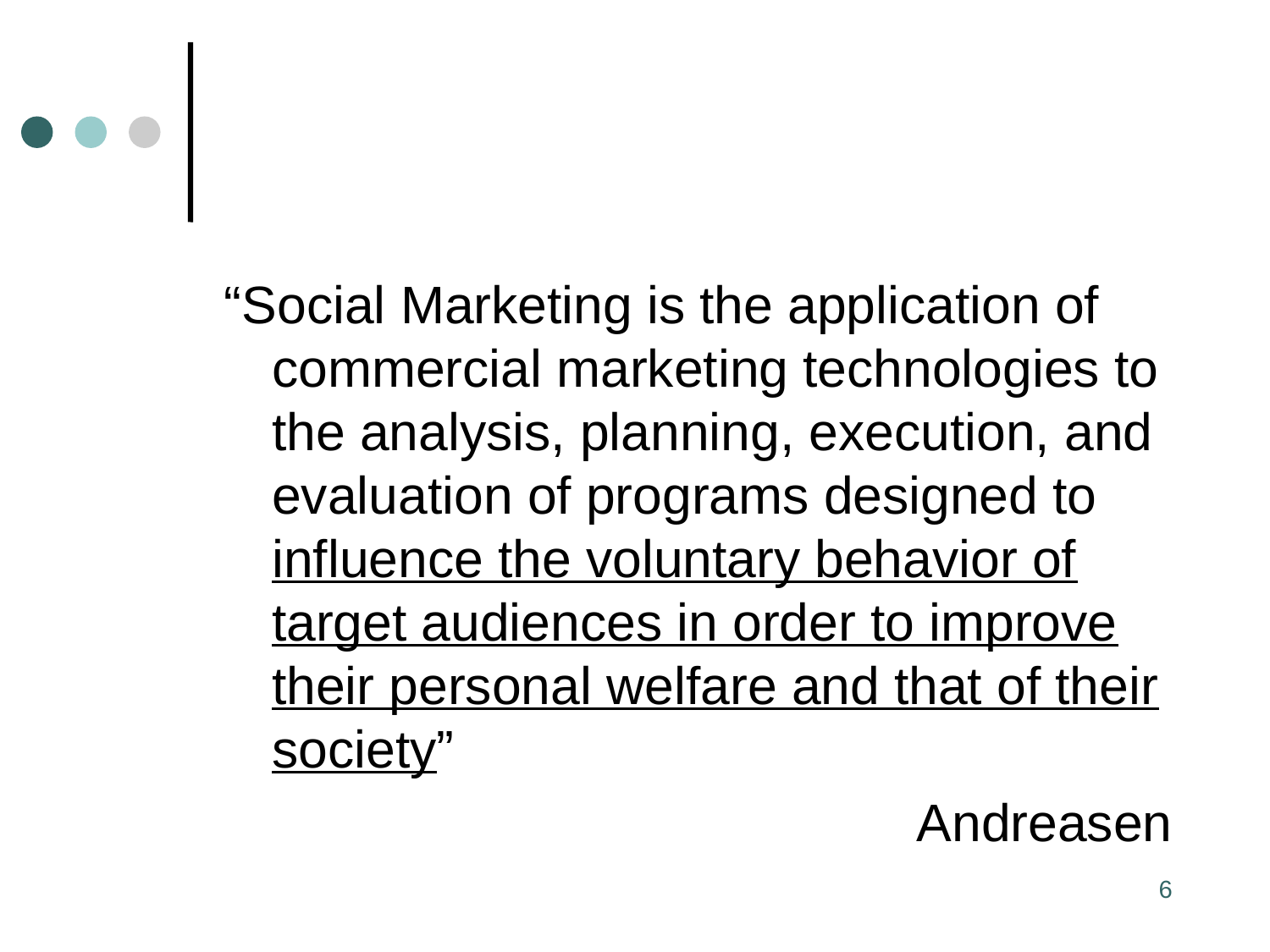

#
“Social Marketing is the application of commercial marketing technologies to the analysis, planning, execution, and evaluation of programs designed to influence the voluntary behavior of target audiences in order to improve their personal welfare and that of their society”
Andreasen

6